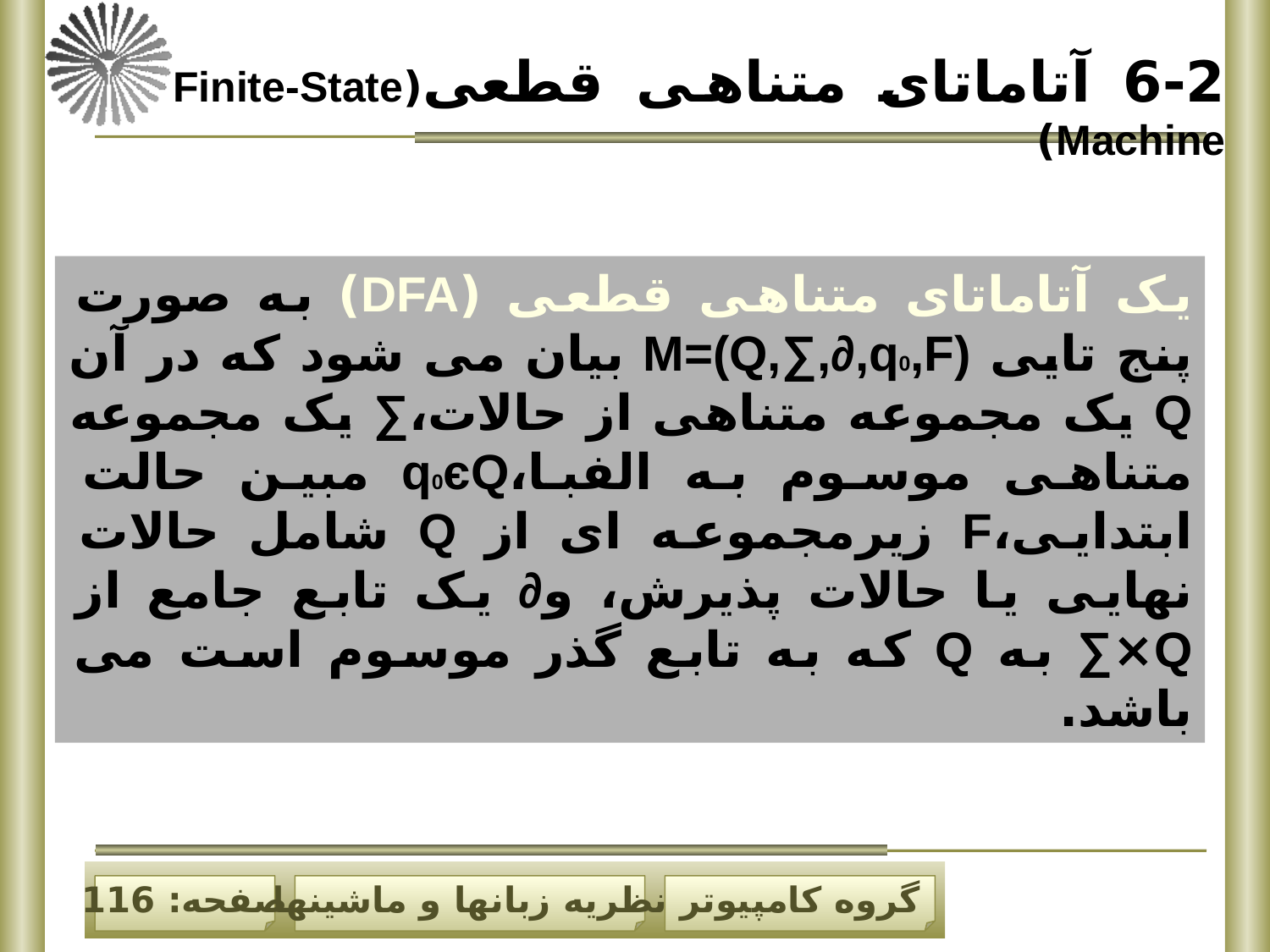

6-2 آتاماتای متناهی قطعی(Finite-State Machine)
یک آتاماتای متناهی قطعی (DFA) به صورت پنج تایی M=(Q,∑,∂,q0,F) بیان می شود که در آن Q یک مجموعه متناهی از حالات،∑ یک مجموعه متناهی موسوم به الفبا،q0єQ مبین حالت ابتدایی،F زیرمجموعه ای از Q شامل حالات نهایی یا حالات پذیرش، و∂ یک تابع جامع از Q×∑ به Q که به تابع گذر موسوم است می باشد.